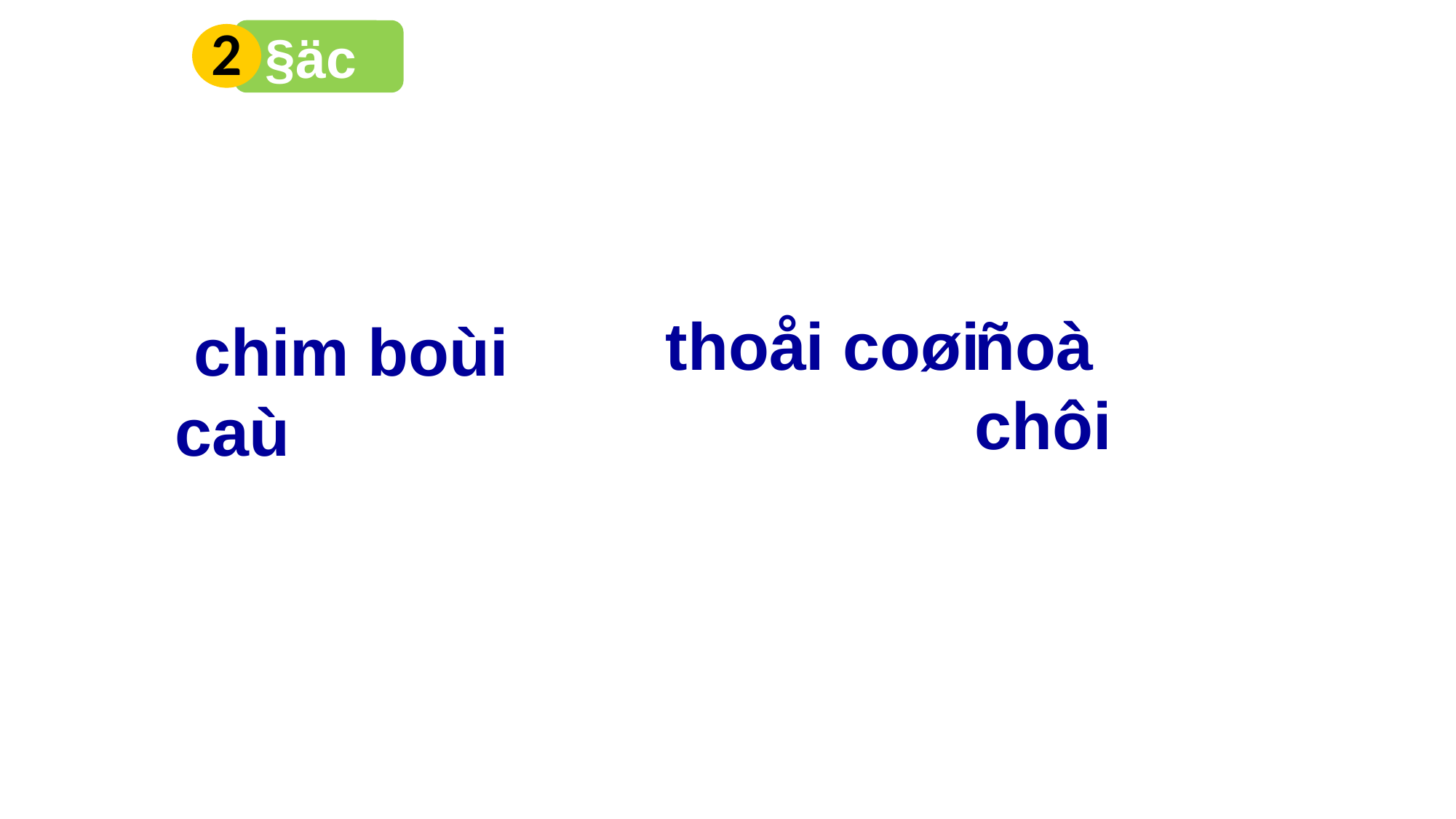

2
§äc

thoåi coøi
ñoà chôi
 chim boùi caù